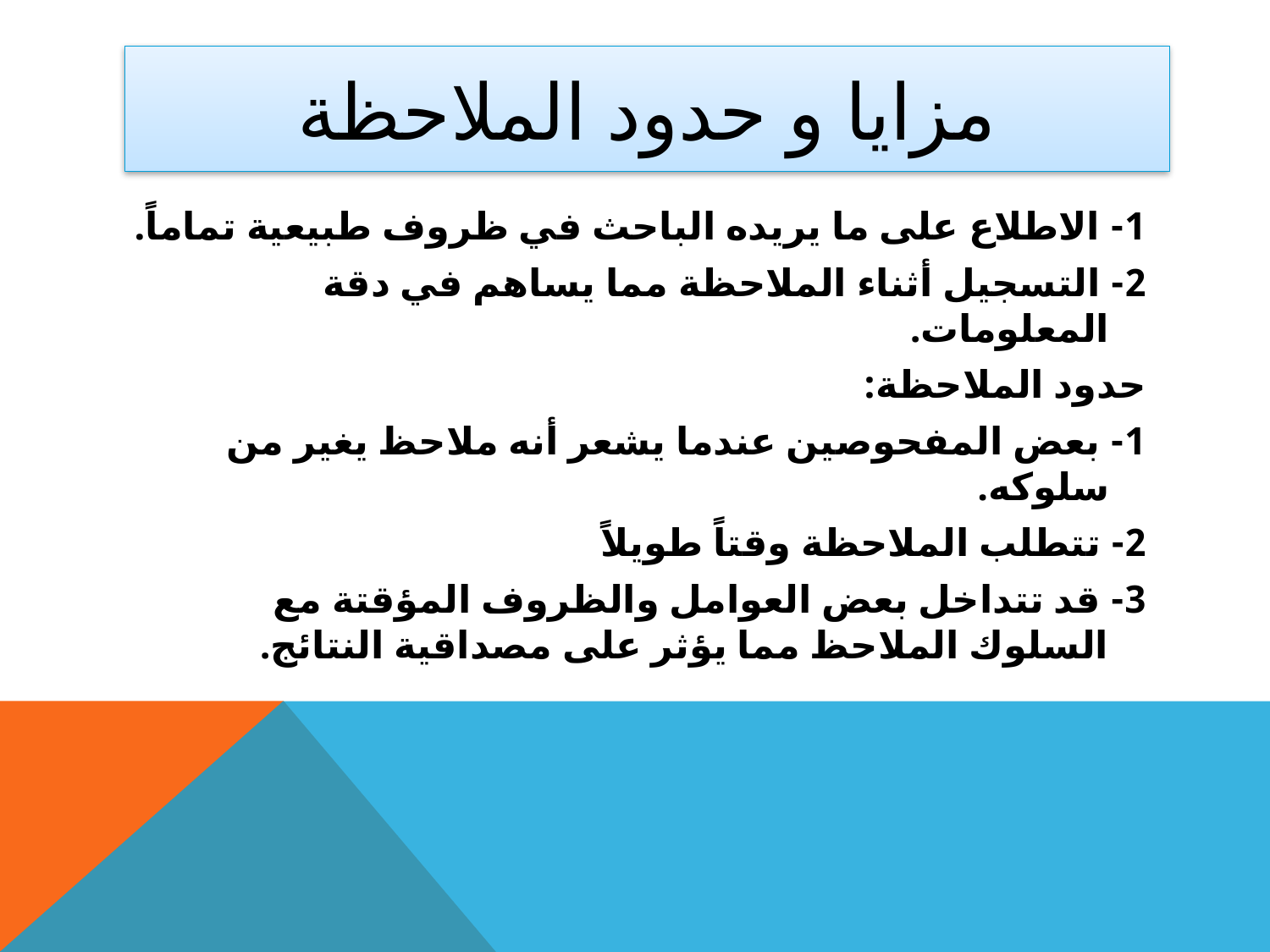

# مزايا و حدود الملاحظة
1- الاطلاع على ما يريده الباحث في ظروف طبيعية تماماً.
2- التسجيل أثناء الملاحظة مما يساهم في دقة المعلومات.
حدود الملاحظة:
1- بعض المفحوصين عندما يشعر أنه ملاحظ يغير من سلوكه.
2- تتطلب الملاحظة وقتاً طويلاً
3- قد تتداخل بعض العوامل والظروف المؤقتة مع السلوك الملاحظ مما يؤثر على مصداقية النتائج.